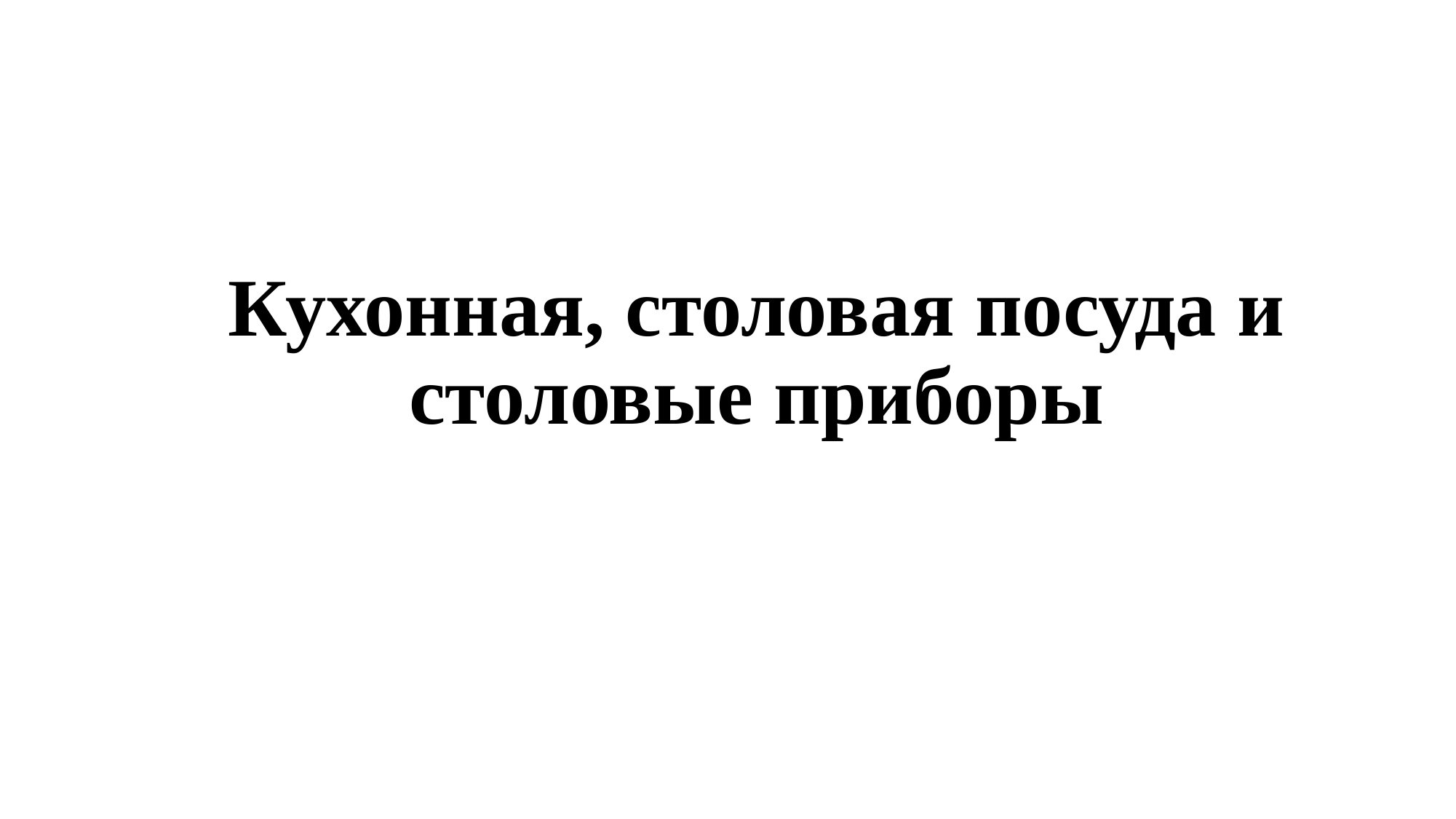

# Кухонная, столовая посуда и столовые приборы